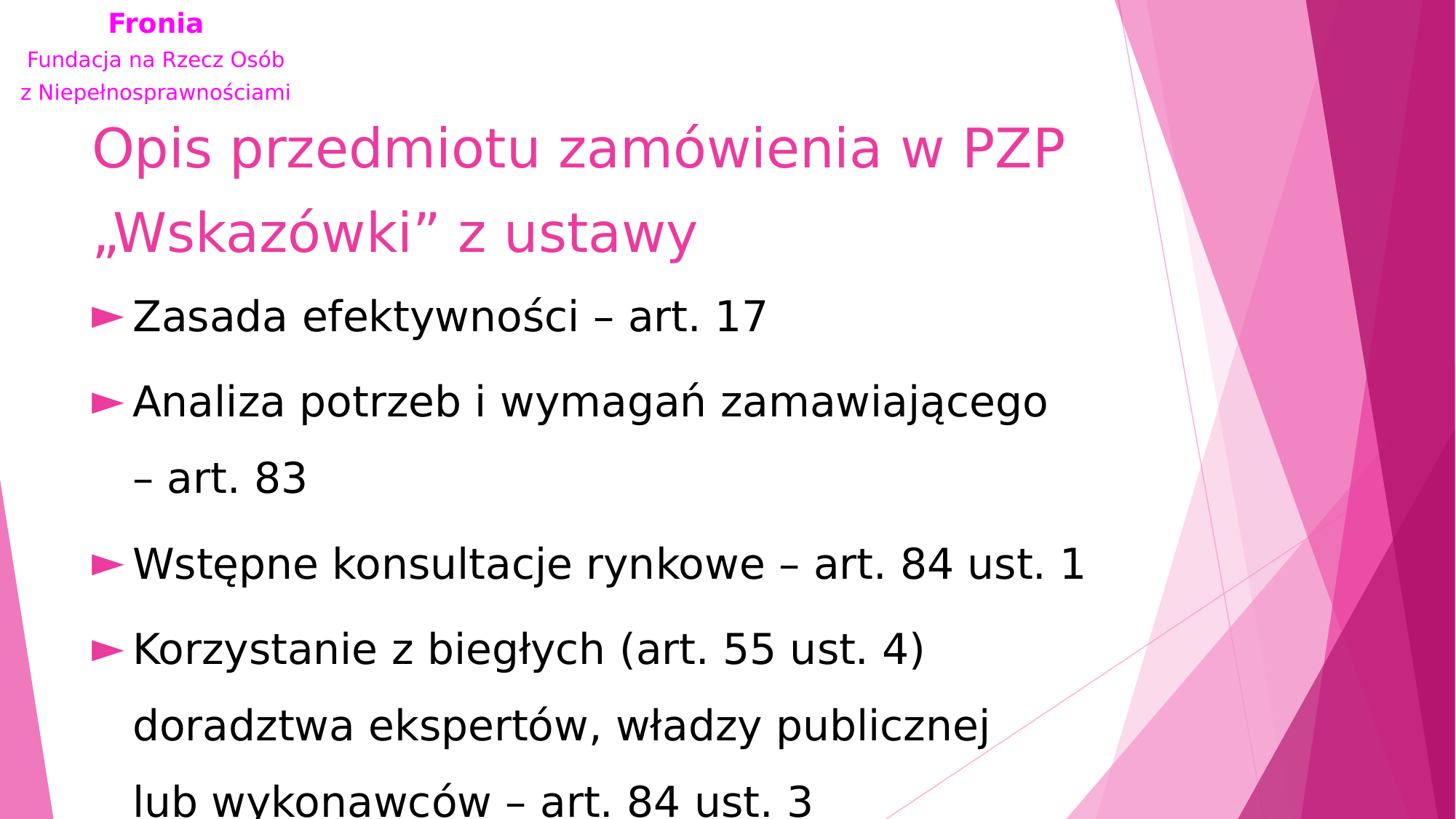

# Opis przedmiotu zamówienia w PZP „Wskazówki” z ustawy
Zasada efektywności – art. 17
Analiza potrzeb i wymagań zamawiającego – art. 83
Wstępne konsultacje rynkowe – art. 84 ust. 1
Korzystanie z biegłych (art. 55 ust. 4) doradztwa ekspertów, władzy publicznej lub wykonawców – art. 84 ust. 3